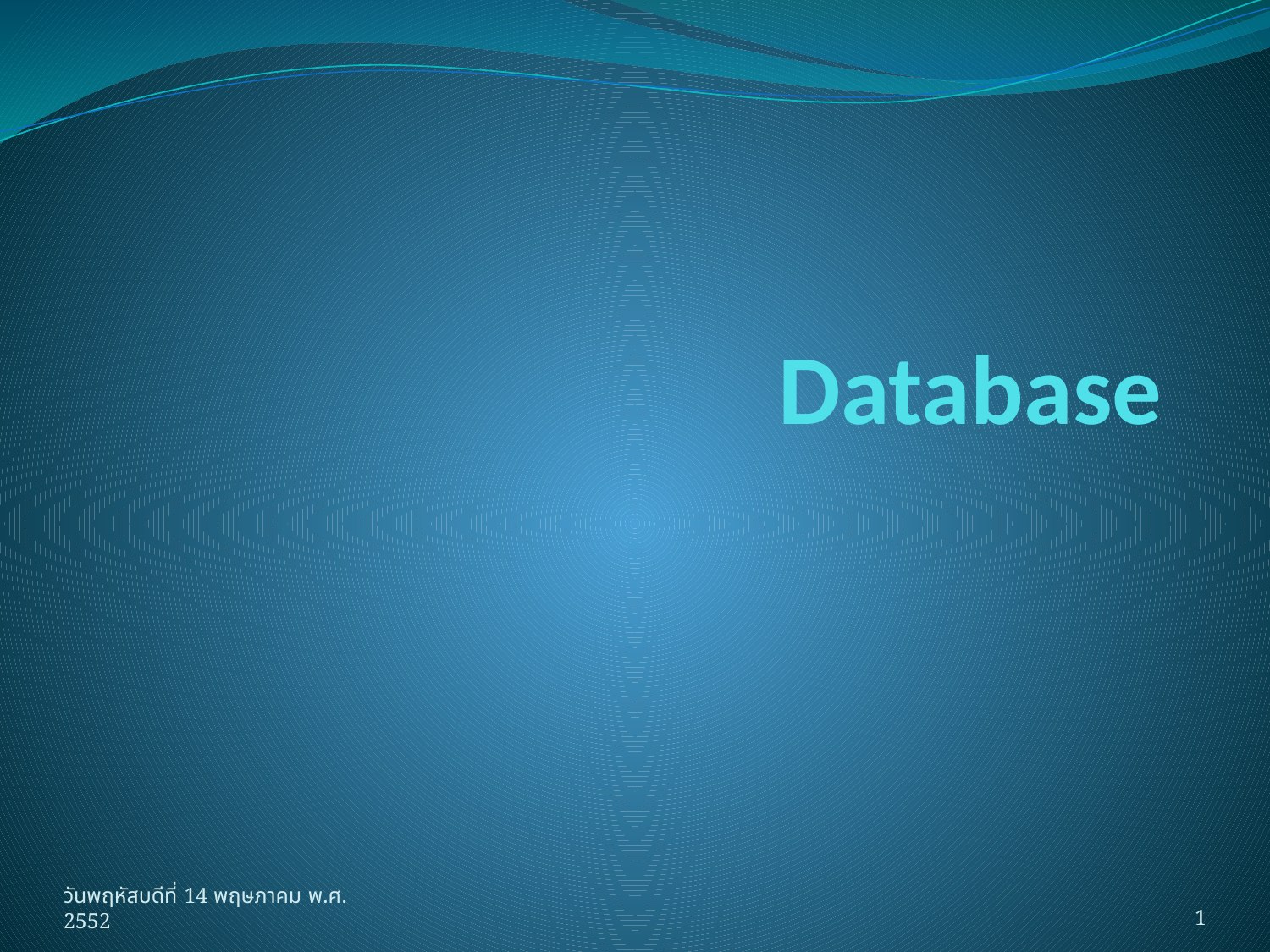

# Database

วันพฤหัสบดีที่ 14 พฤษภาคม พ.ศ. 2552
1